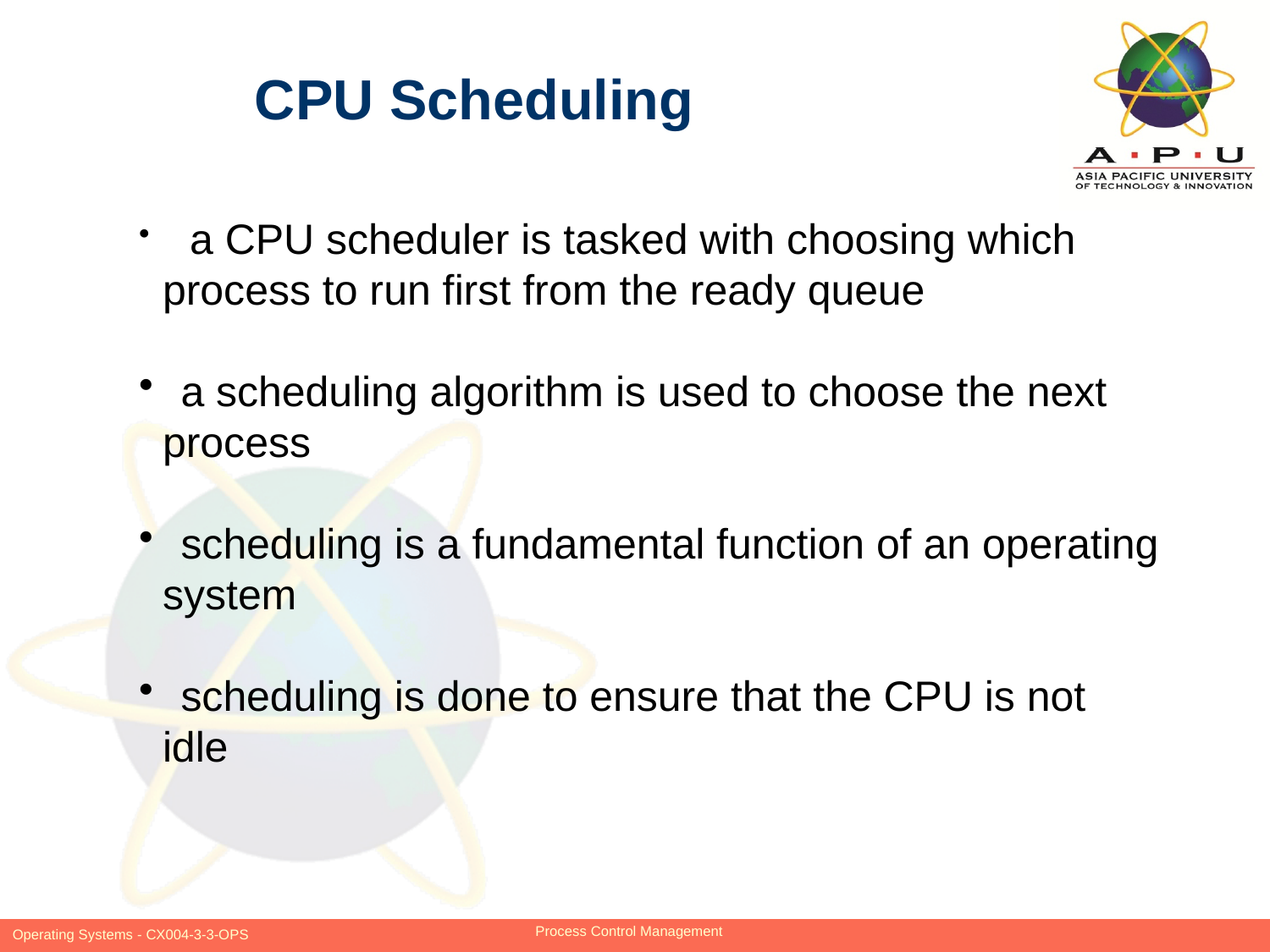

CPU Scheduling
  a CPU scheduler is tasked with choosing which
  process to run first from the ready queue

 a scheduling algorithm is used to choose the next
  process

 scheduling is a fundamental function of an operating
  system

 scheduling is done to ensure that the CPU is not
  idle

Slide 4 of 24